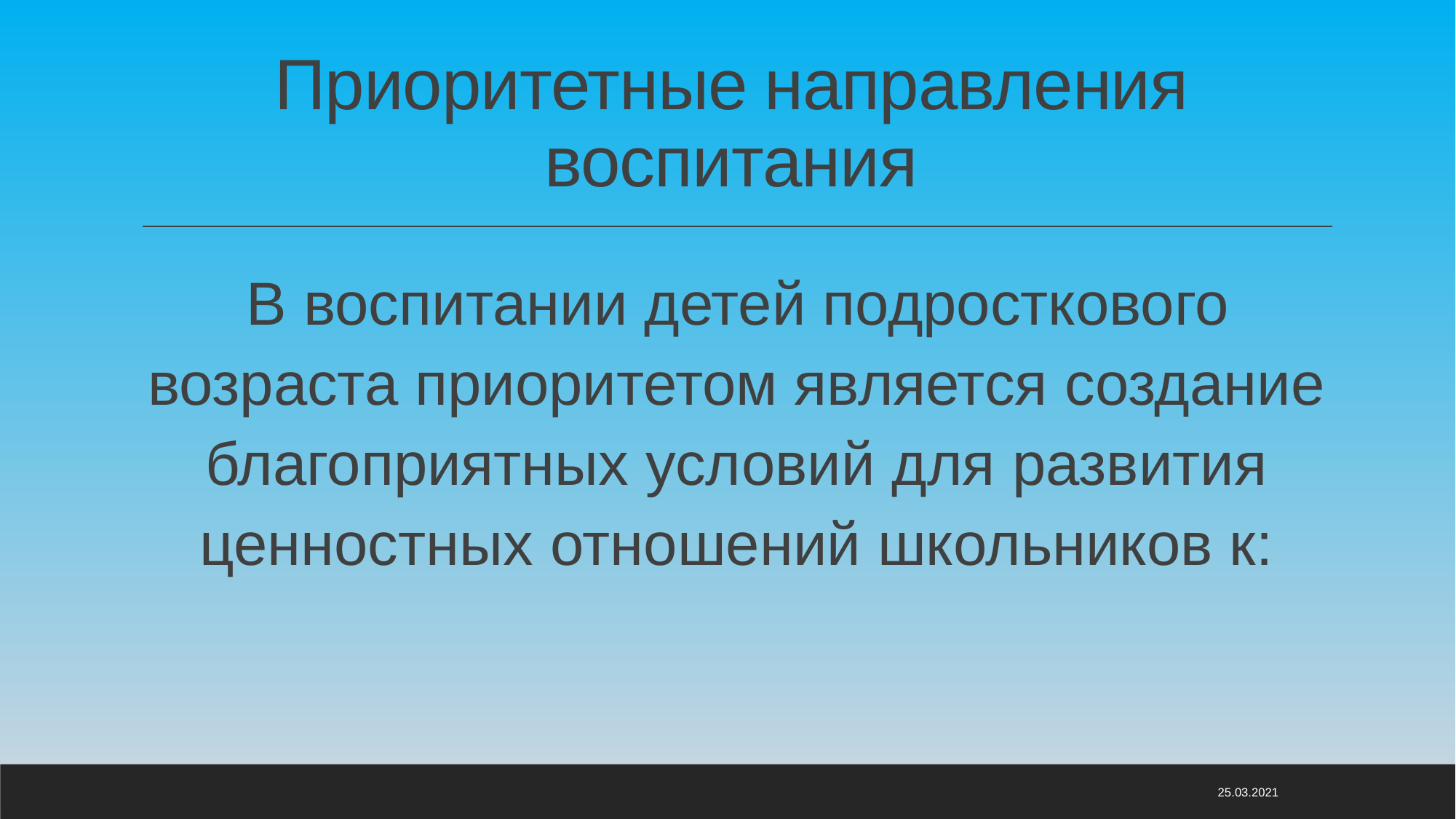

# Приоритетные направления воспитания
В воспитании детей подросткового возраста приоритетом является создание благоприятных условий для развития ценностных отношений школьников к:
25.03.2021